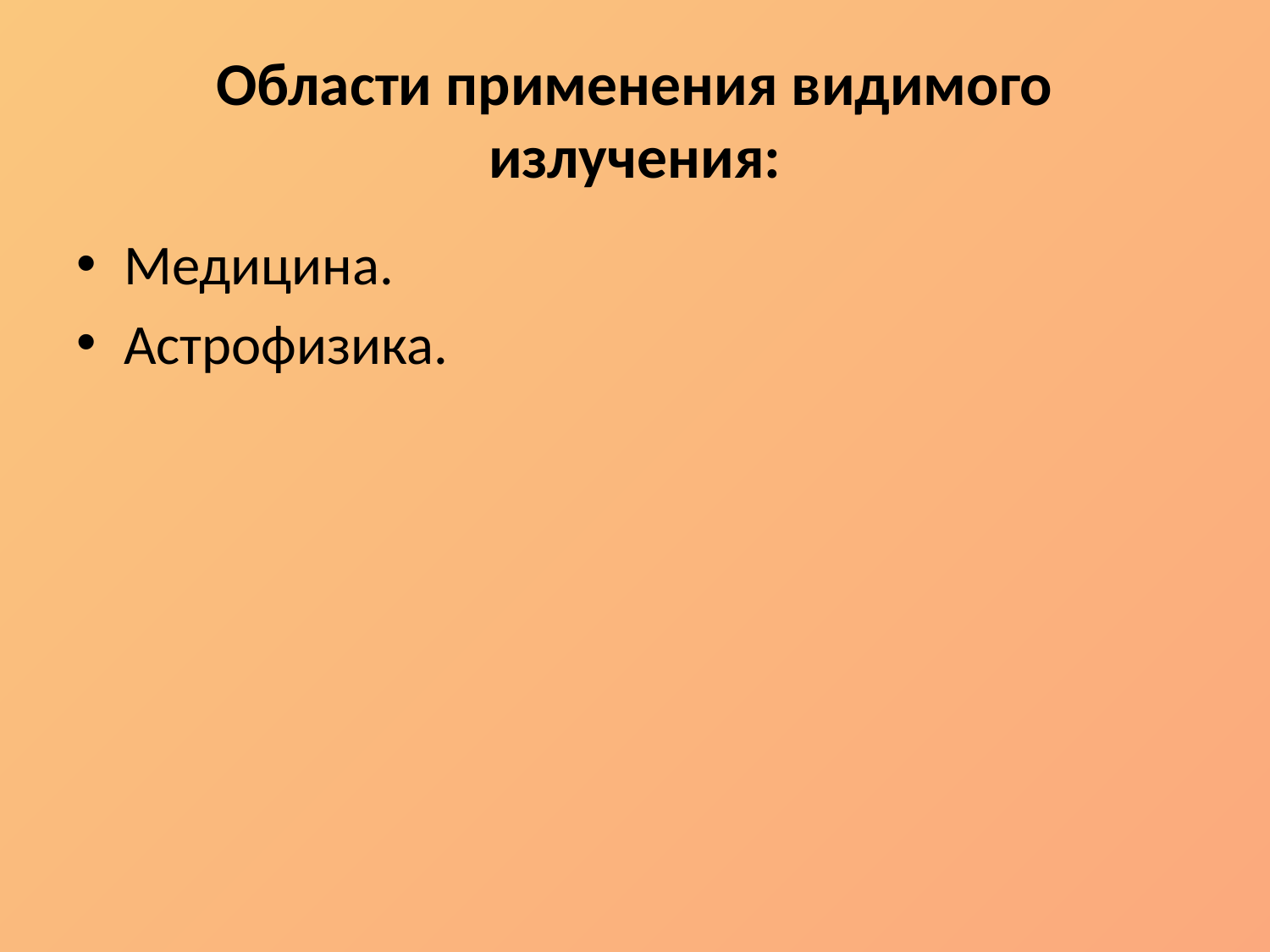

# Области применения видимого излучения:
Медицина.
Астрофизика.